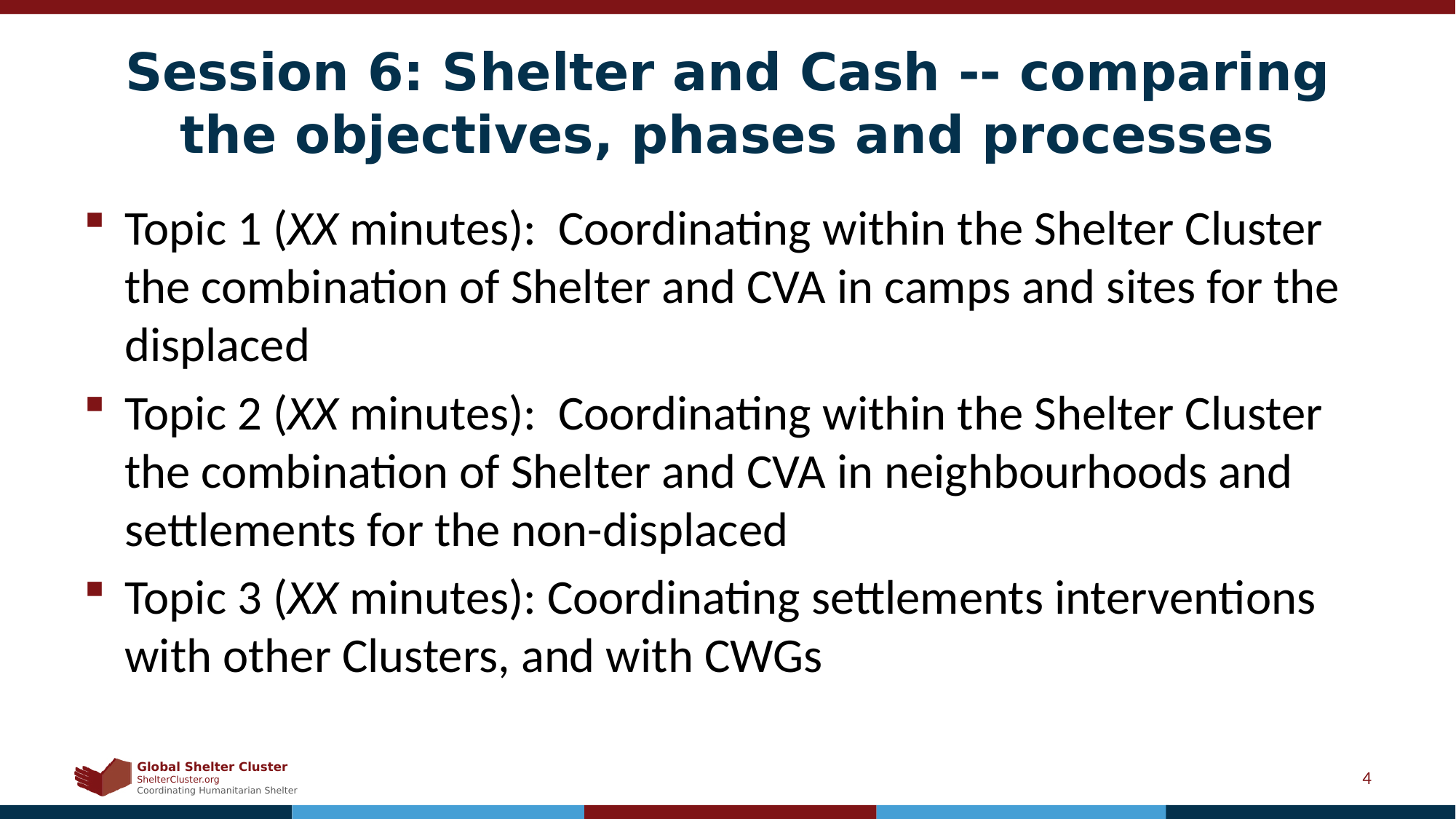

# Session 6: Shelter and Cash -- comparing the objectives, phases and processes
Topic 1 (XX minutes):  Coordinating within the Shelter Cluster the combination of Shelter and CVA in camps and sites for the displaced
Topic 2 (XX minutes):  Coordinating within the Shelter Cluster the combination of Shelter and CVA in neighbourhoods and settlements for the non-displaced
Topic 3 (XX minutes): Coordinating settlements interventions with other Clusters, and with CWGs
4